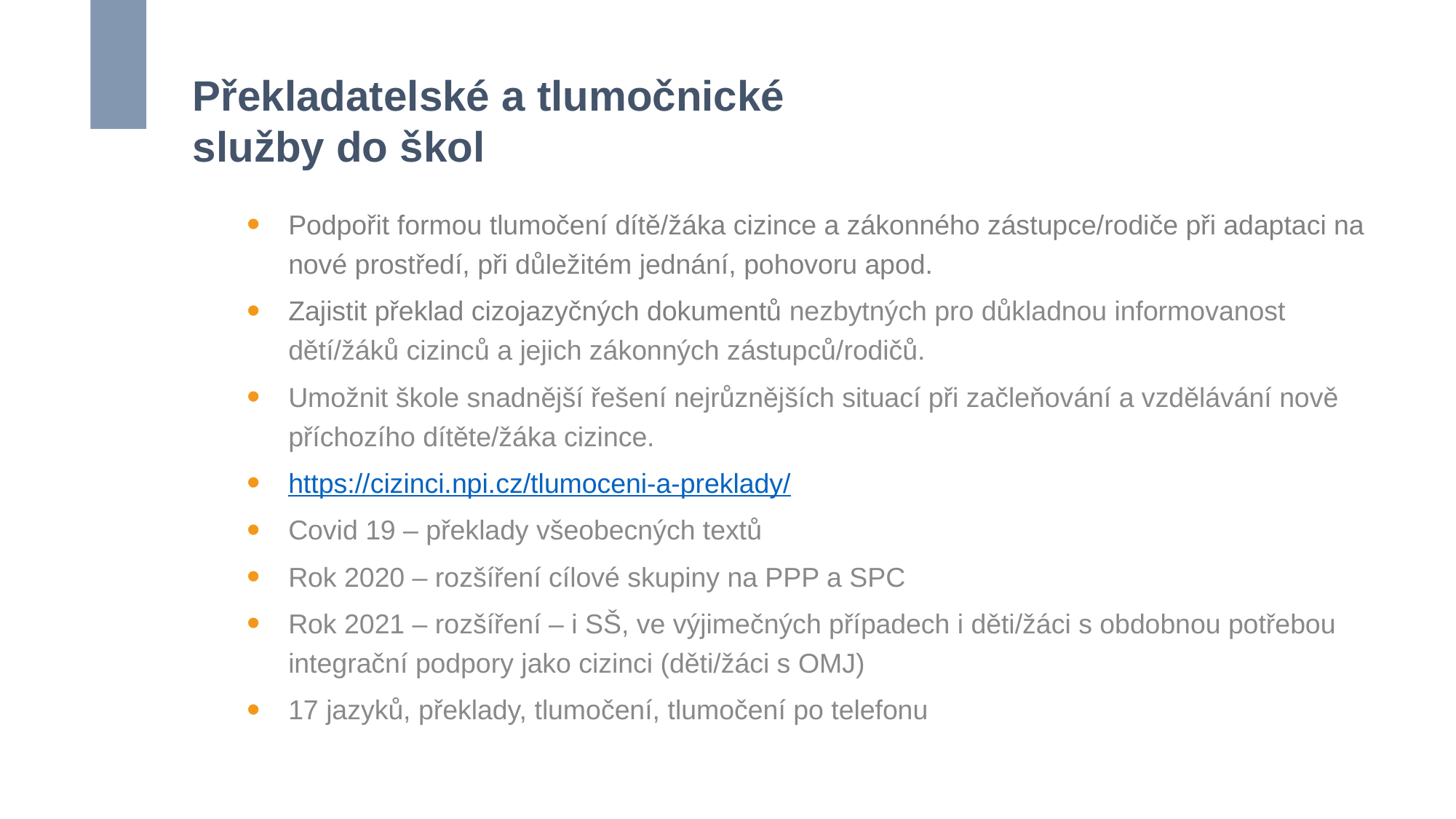

# Překladatelské a tlumočnické služby do škol
Podpořit formou tlumočení dítě/žáka cizince a zákonného zástupce/rodiče při adaptaci na nové prostředí, při důležitém jednání, pohovoru apod.
Zajistit překlad cizojazyčných dokumentů nezbytných pro důkladnou informovanost dětí/žáků cizinců a jejich zákonných zástupců/rodičů.
Umožnit škole snadnější řešení nejrůznějších situací při začleňování a vzdělávání nově příchozího dítěte/žáka cizince.
https://cizinci.npi.cz/tlumoceni-a-preklady/
Covid 19 – překlady všeobecných textů
Rok 2020 – rozšíření cílové skupiny na PPP a SPC
Rok 2021 – rozšíření – i SŠ, ve výjimečných případech i děti/žáci s obdobnou potřebou integrační podpory jako cizinci (děti/žáci s OMJ)
17 jazyků, překlady, tlumočení, tlumočení po telefonu